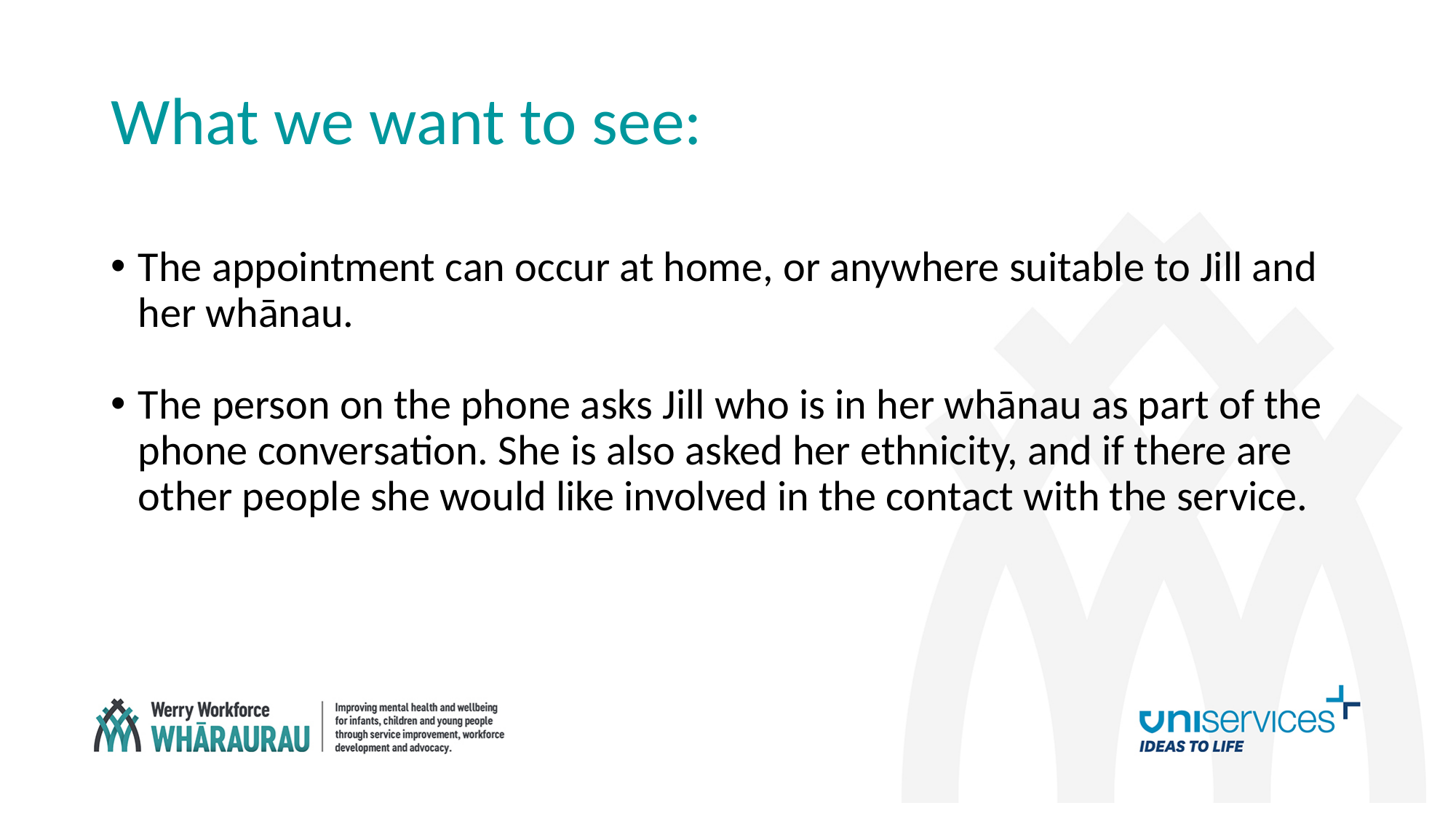

# What we want to see:

The appointment can occur at home, or anywhere suitable to Jill and her whānau.

The person on the phone asks Jill who is in her whānau as part of the phone conversation. She is also asked her ethnicity, and if there are other people she would like involved in the contact with the service.